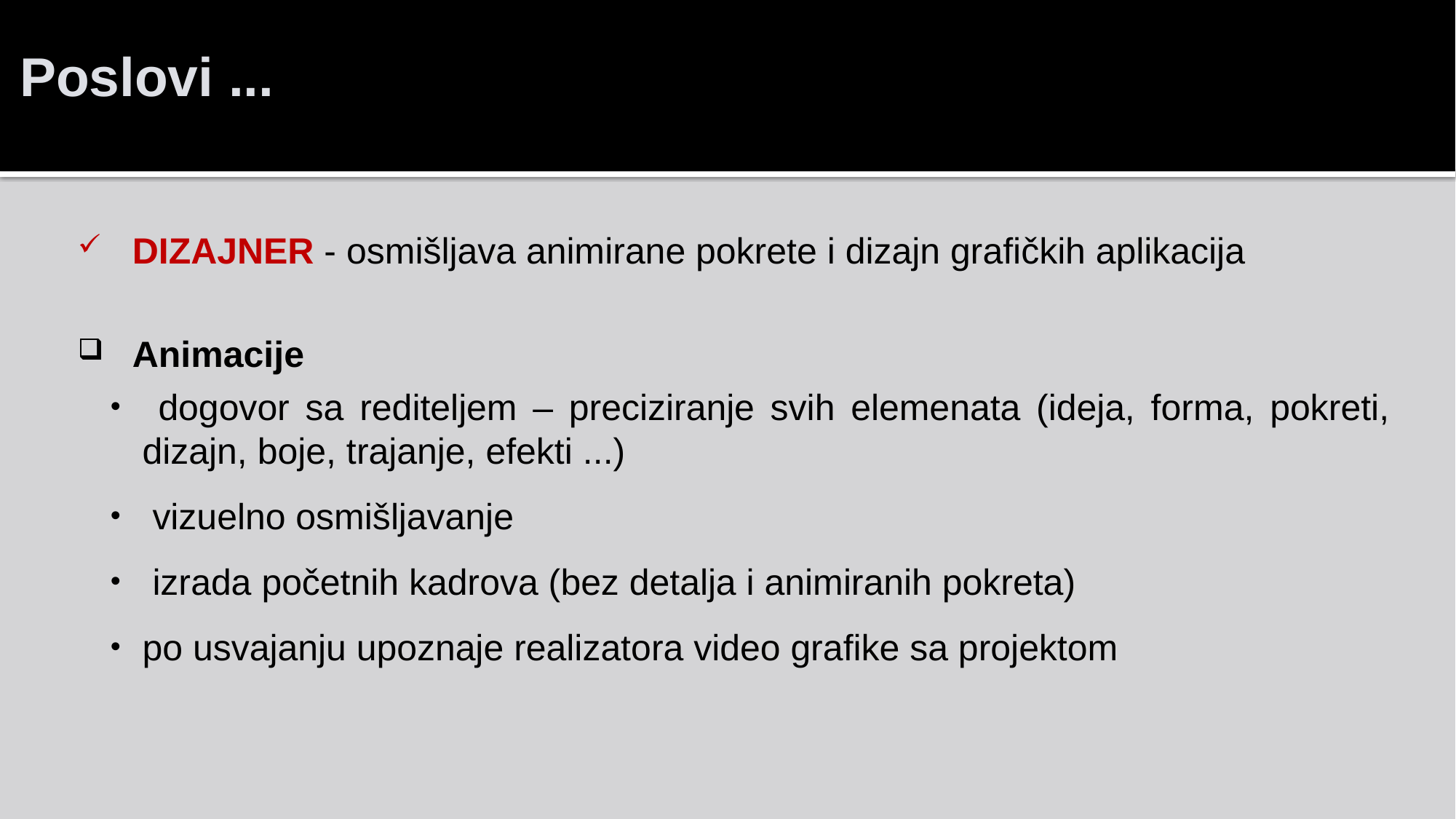

Poslovi ...

DIZAJNER - osmišljava animirane pokrete i dizajn grafičkih aplikacija

Animacije

 dogovor sa rediteljem – preciziranje svih elemenata (ideja, forma, pokreti, dizajn, boje, trajanje, efekti ...)
 vizuelno osmišljavanje
 izrada početnih kadrova (bez detalja i animiranih pokreta)
po usvajanju upoznaje realizatora video grafike sa projektom